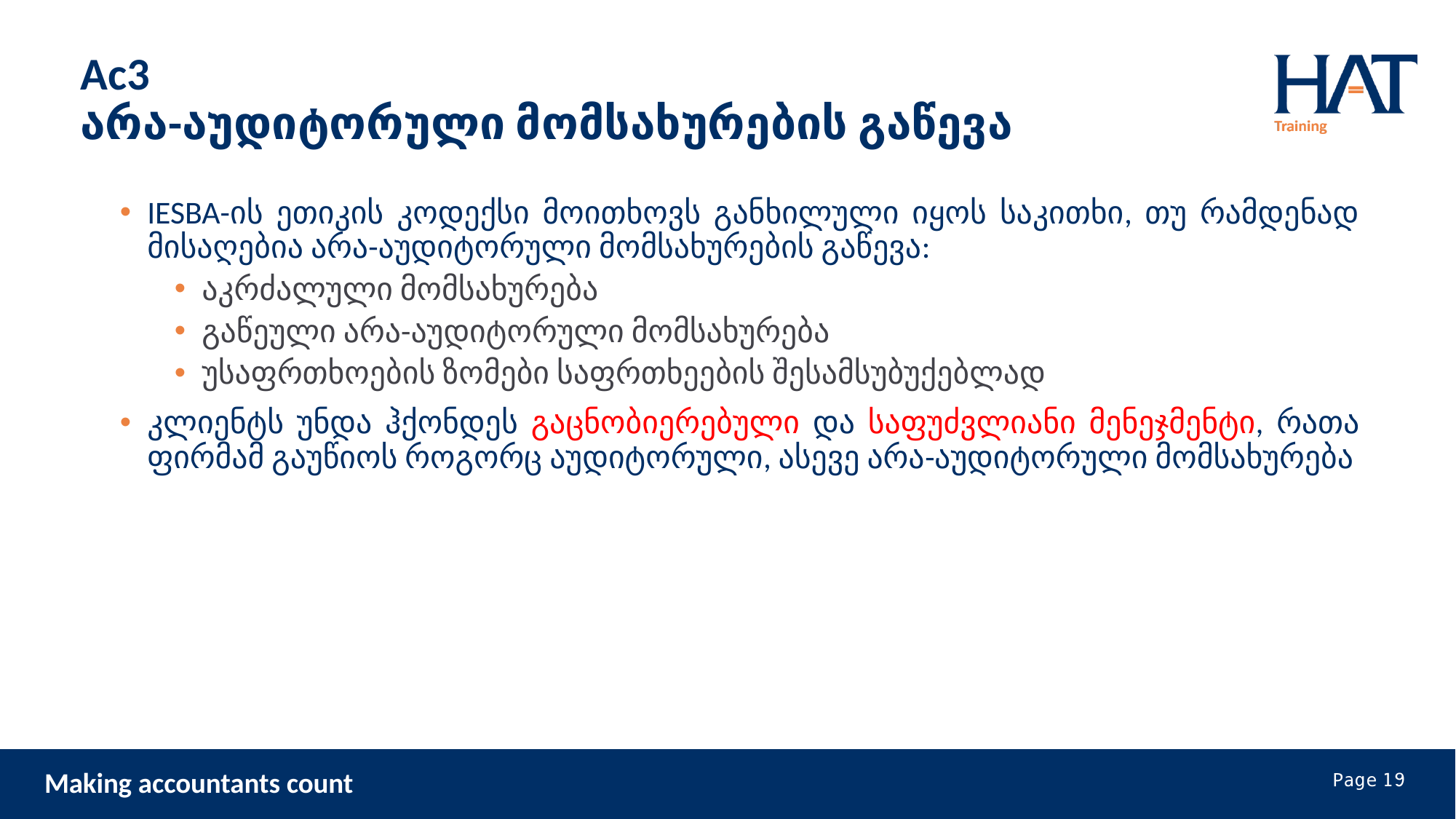

# Ac3 არა-აუდიტორული მომსახურების გაწევა
IESBA-ის ეთიკის კოდექსი მოითხოვს განხილული იყოს საკითხი, თუ რამდენად მისაღებია არა-აუდიტორული მომსახურების გაწევა:
აკრძალული მომსახურება
გაწეული არა-აუდიტორული მომსახურება
უსაფრთხოების ზომები საფრთხეების შესამსუბუქებლად
კლიენტს უნდა ჰქონდეს გაცნობიერებული და საფუძვლიანი მენეჯმენტი, რათა ფირმამ გაუწიოს როგორც აუდიტორული, ასევე არა-აუდიტორული მომსახურება

19